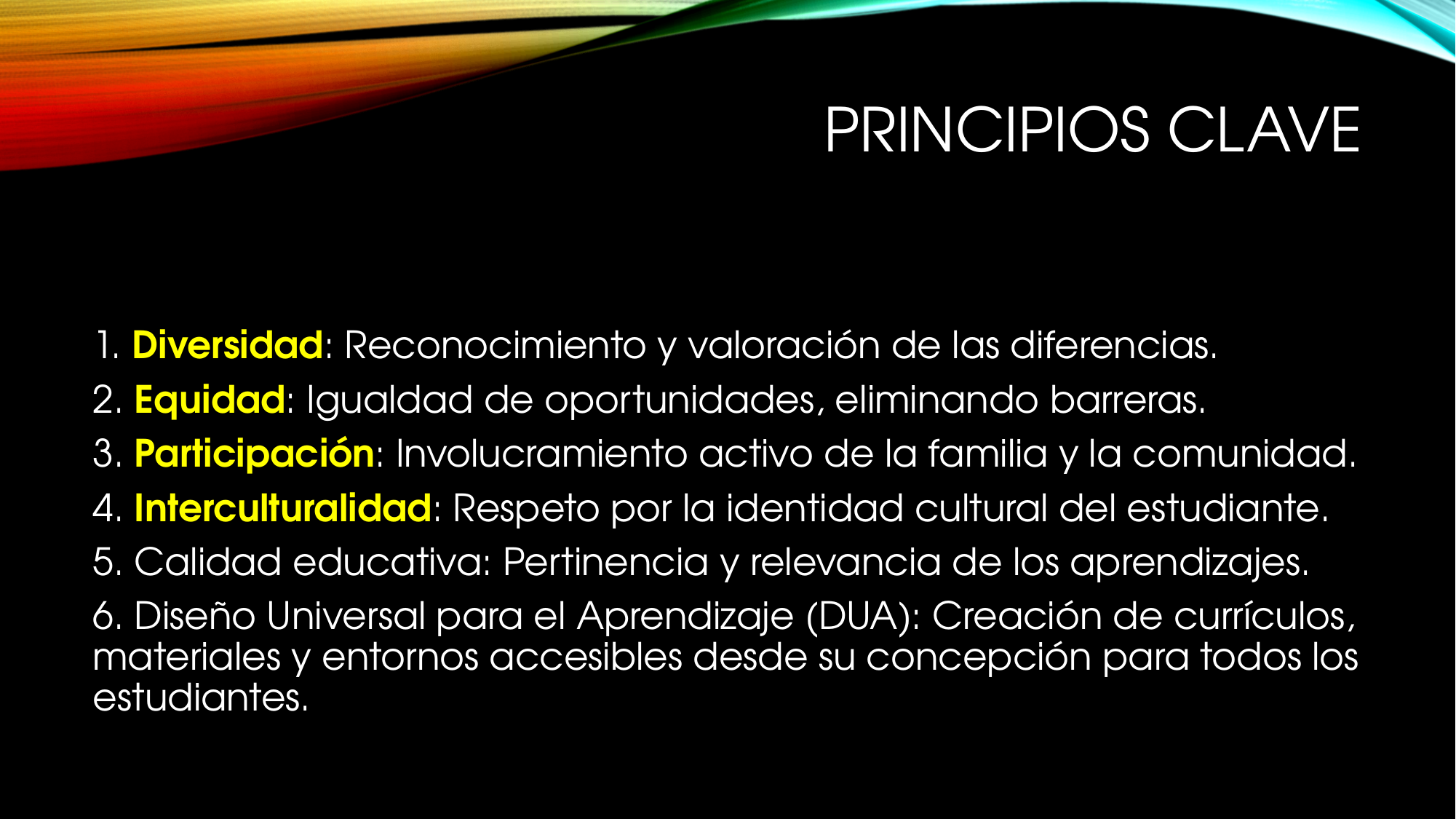

# Principios Clave

1. Diversidad: Reconocimiento y valoración de las diferencias.
2. Equidad: Igualdad de oportunidades, eliminando barreras.
3. Participación: Involucramiento activo de la familia y la comunidad.
4. Interculturalidad: Respeto por la identidad cultural del estudiante.
5. Calidad educativa: Pertinencia y relevancia de los aprendizajes.
6. Diseño Universal para el Aprendizaje (DUA): Creación de currículos, materiales y entornos accesibles desde su concepción para todos los estudiantes.